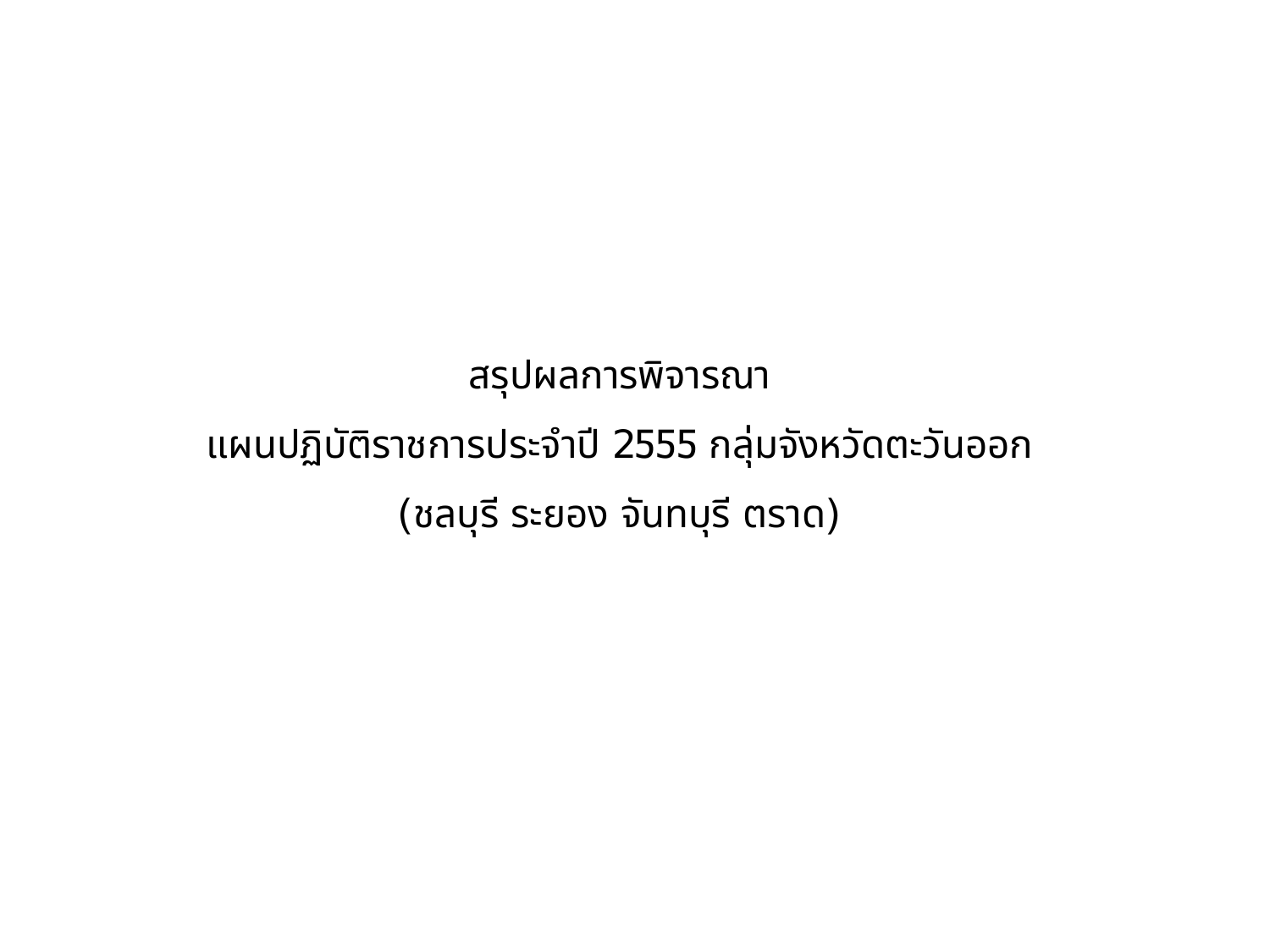

# สรุปผลการพิจารณา แผนปฏิบัติราชการประจำปี 2555 กลุ่มจังหวัดตะวันออก (ชลบุรี ระยอง จันทบุรี ตราด)